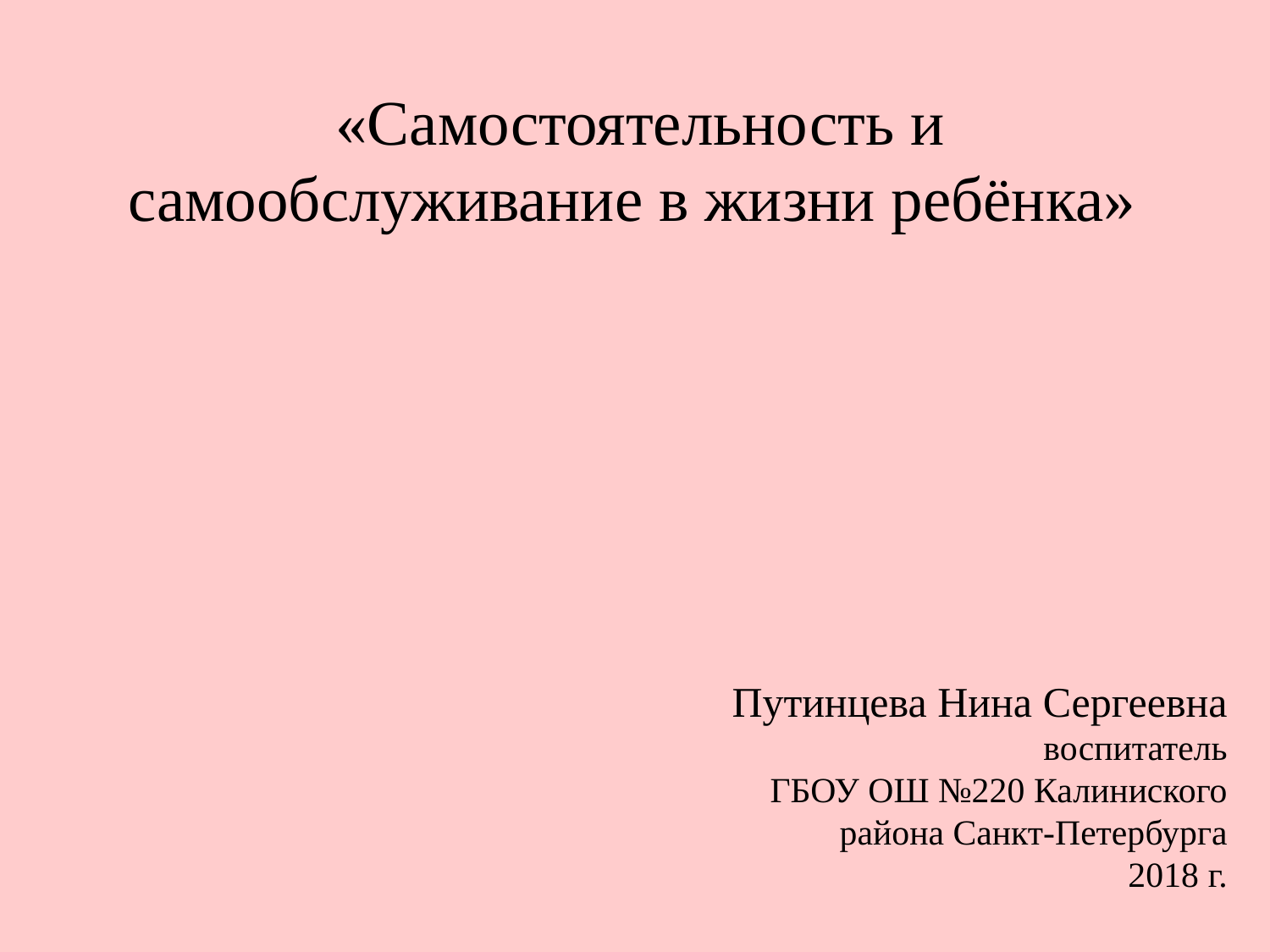

«Самостоятельность и самообслуживание в жизни ребёнка»
 Путинцева Нина Сергеевна
воспитатель
ГБОУ ОШ №220 Калиниского района Санкт-Петербурга
2018 г.